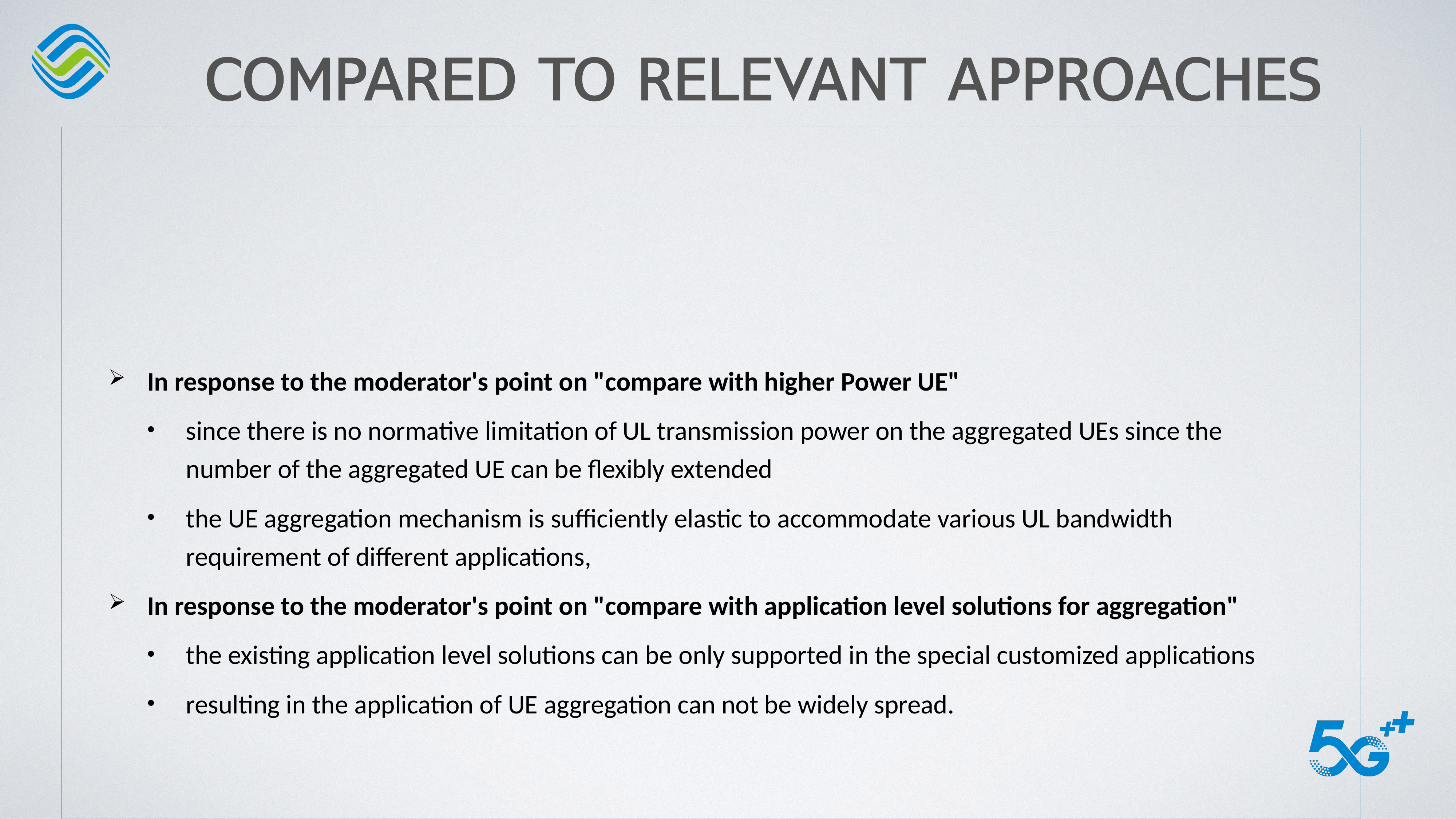

# Compared to relevant approaches

In response to the moderator's point on "compare with higher Power UE"
since there is no normative limitation of UL transmission power on the aggregated UEs since the number of the aggregated UE can be flexibly extended
the UE aggregation mechanism is sufficiently elastic to accommodate various UL bandwidth requirement of different applications,
In response to the moderator's point on "compare with application level solutions for aggregation"
the existing application level solutions can be only supported in the special customized applications
resulting in the application of UE aggregation can not be widely spread.